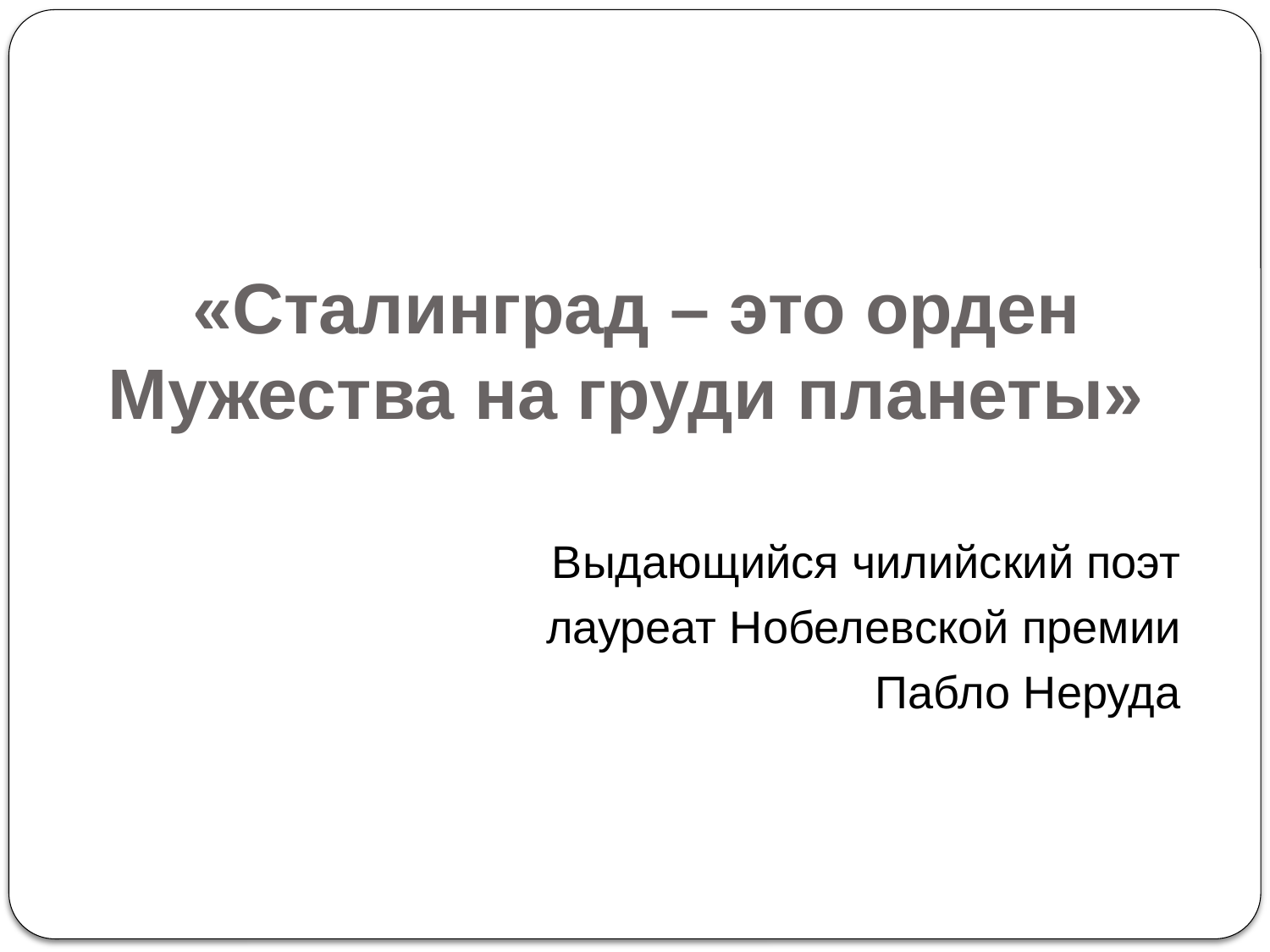

# «Сталинград – это орден Мужества на груди планеты»
Выдающийся чилийский поэт
лауреат Нобелевской премии
Пабло Неруда